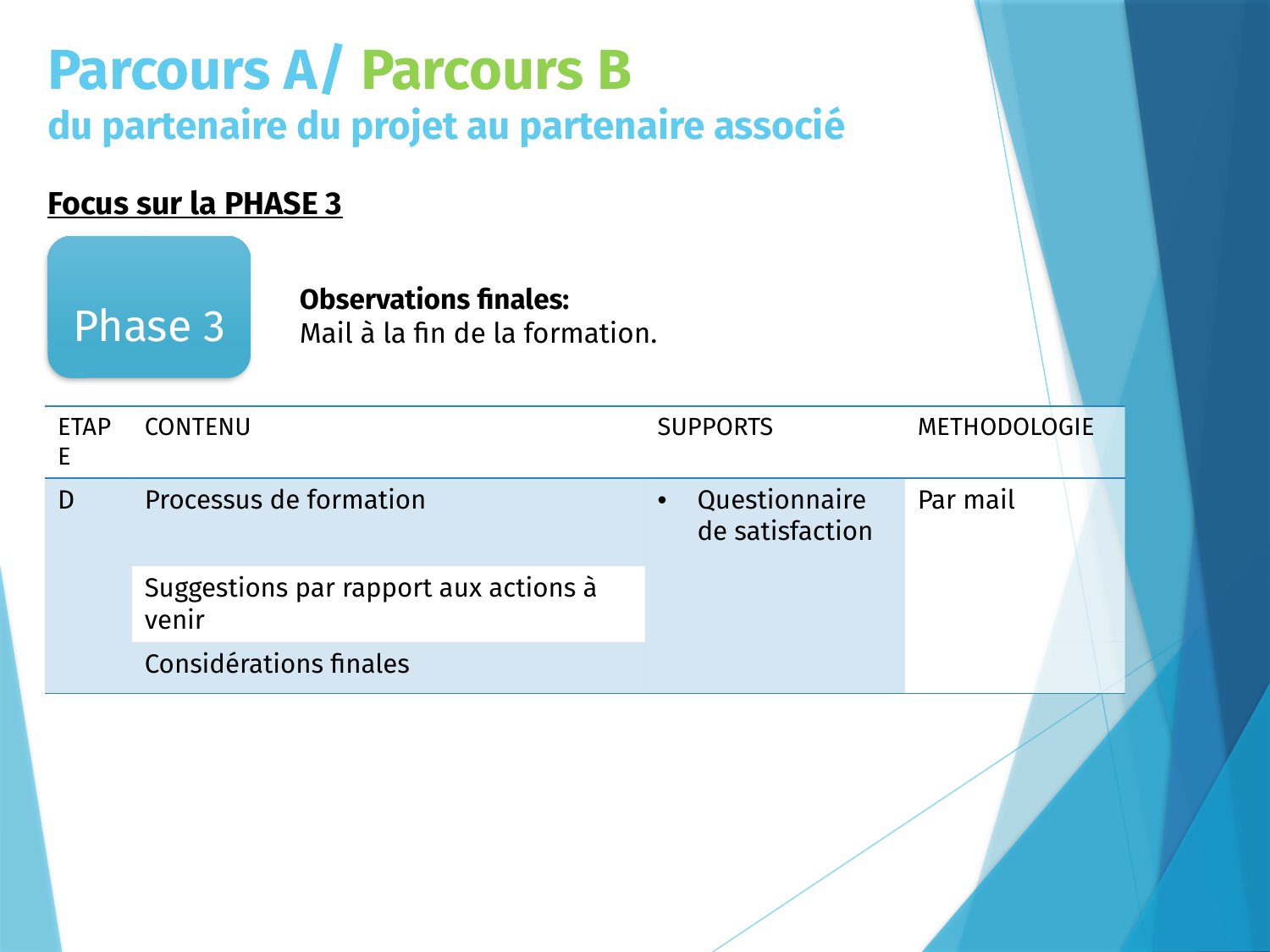

# Parcours A/ Parcours B du partenaire du projet au partenaire associé
Focus sur la PHASE 3

Phase 3
Observations finales:
Mail à la fin de la formation.
| ETAPE | CONTENU | SUPPORTS | METHODOLOGIE |
| --- | --- | --- | --- |
| D | Processus de formation | Questionnaire de satisfaction | Par mail |
|  | Suggestions par rapport aux actions à venir |  |  |
|  | Considérations finales |  |  |